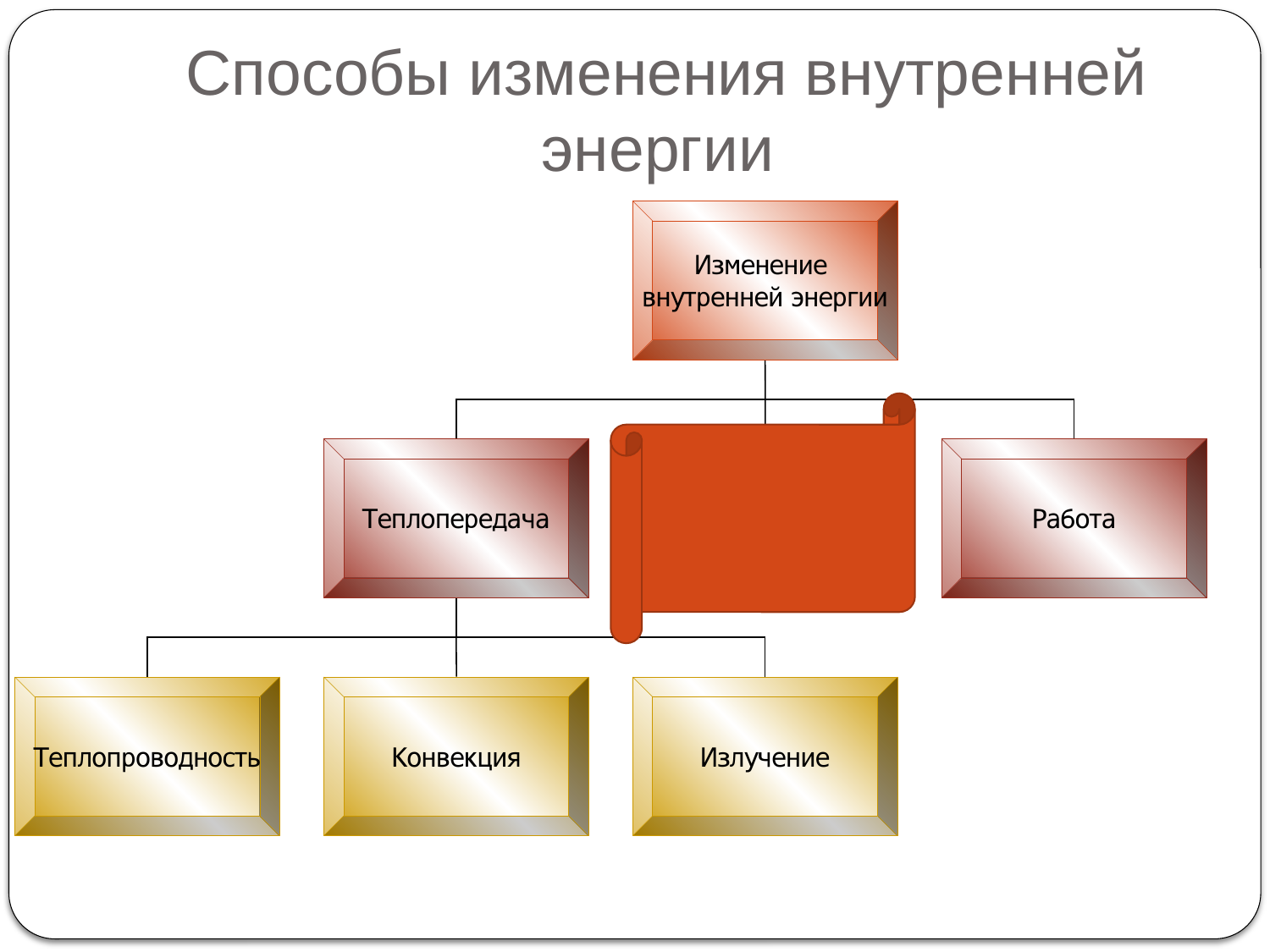

# Способы изменения внутренней энергии
Изменение
внутренней энергии
Теплопередача

Работа
Теплопроводность
Конвекция
Излучение